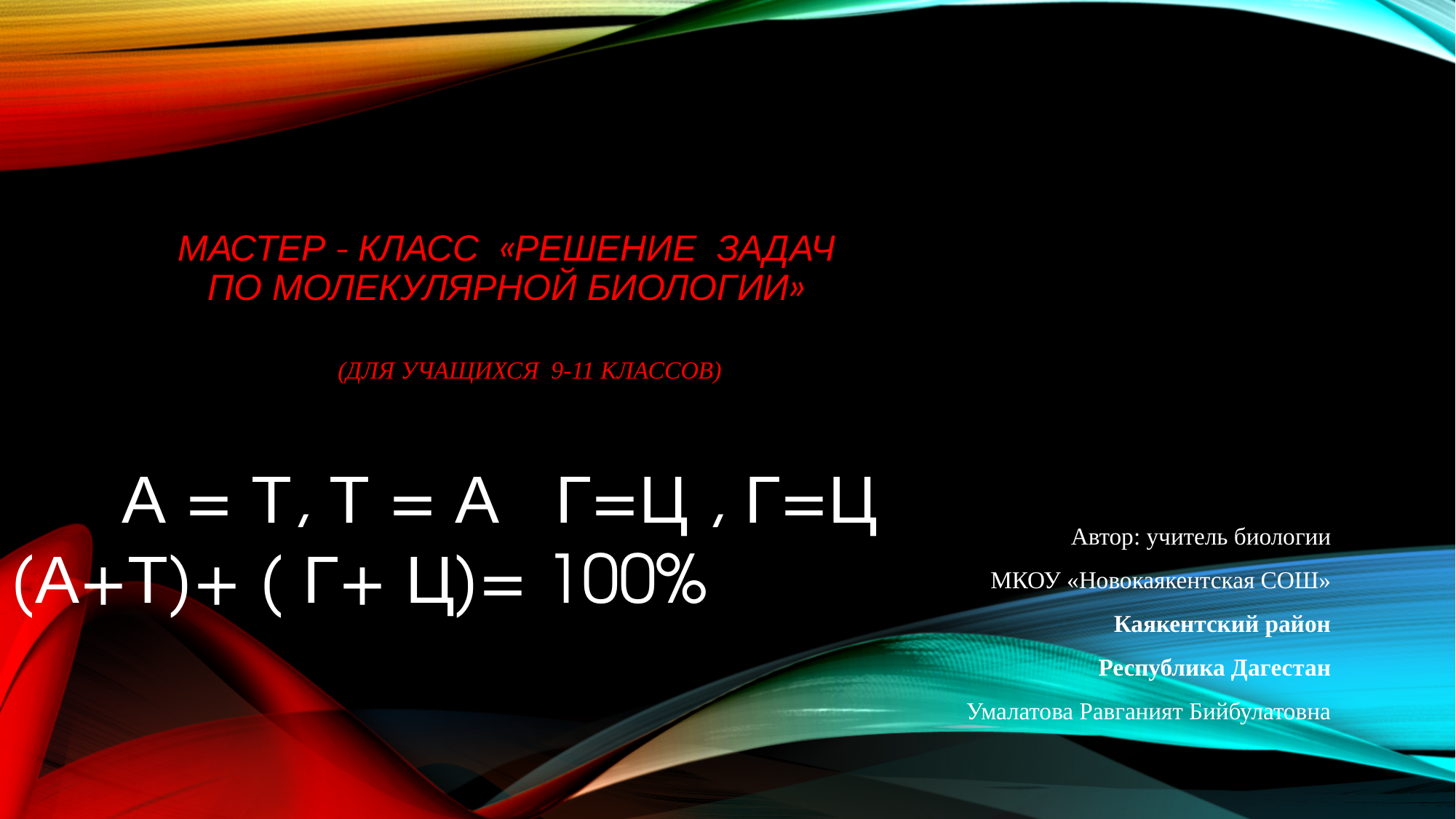

# мастер - класс  «Решение  задач по молекулярной биологии» (для учащихся  9-11 классов)

Автор: учитель биологии
		МКОУ «Новокаякентская СОШ»
Каякентский район
 Республика Дагестан
Умалатова Равганият Бийбулатовна

      А = Т, Т = А   Г=Ц , Г=Ц
(А+Т)+ ( Г+ Ц)= 100%